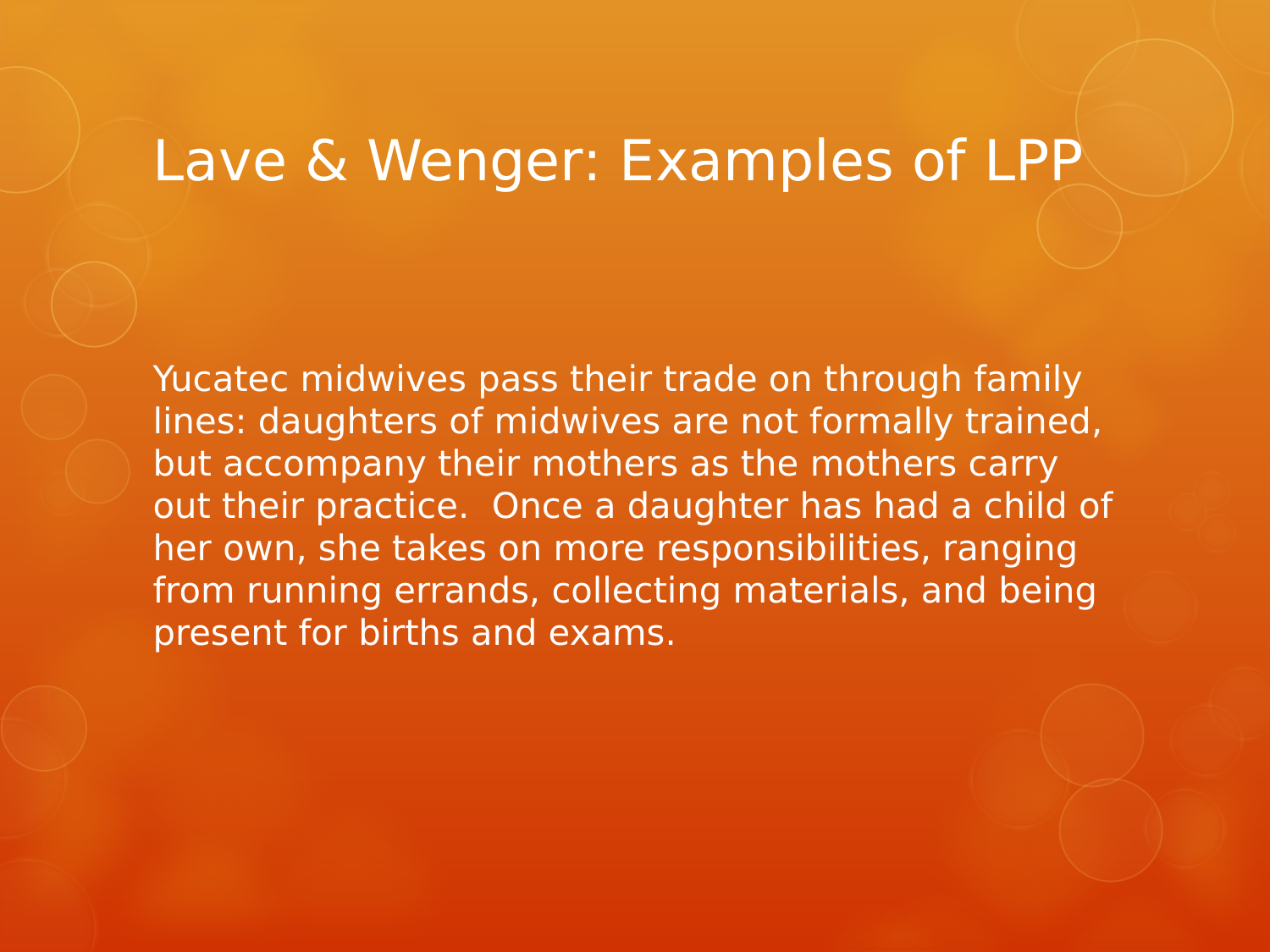

# Lave & Wenger: Examples of LPP
Yucatec midwives pass their trade on through family lines: daughters of midwives are not formally trained, but accompany their mothers as the mothers carry out their practice.  Once a daughter has had a child of her own, she takes on more responsibilities, ranging from running errands, collecting materials, and being present for births and exams.